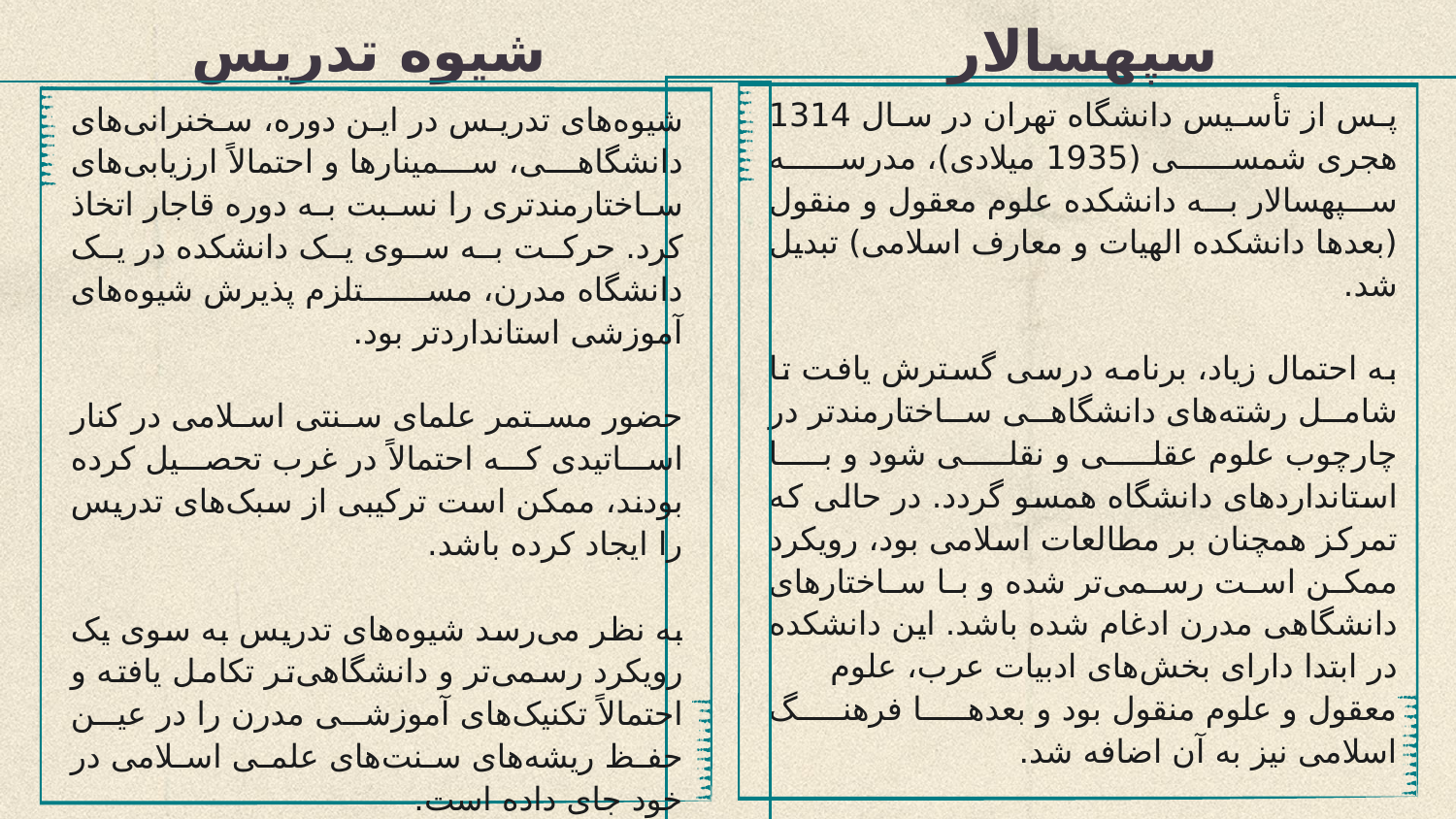

# شیوه تدریس
سپهسالار
| پس از تأسیس دانشگاه تهران در سال 1314 هجری شمسی (1935 میلادی)، مدرسه سپهسالار به دانشکده علوم معقول و منقول (بعدها دانشکده الهیات و معارف اسلامی) تبدیل شد. به احتمال زیاد، برنامه درسی گسترش یافت تا شامل رشته‌های دانشگاهی ساختارمندتر در چارچوب علوم عقلی و نقلی شود و با استانداردهای دانشگاه همسو گردد. در حالی که تمرکز همچنان بر مطالعات اسلامی بود، رویکرد ممکن است رسمی‌تر شده و با ساختارهای دانشگاهی مدرن ادغام شده باشد. این دانشکده در ابتدا دارای بخش‌های ادبیات عرب، علوم معقول و علوم منقول بود و بعدها فرهنگ اسلامی نیز به آن اضافه شد. به نظر می‌رسد ادغام در دانشگاه تهران نقطه عطفی برای مدرسه سپهسالار بود و آن را از یک مسجد-مدرسه سنتی به یک دانشکده دانشگاهی مدرن تبدیل کرد، در حالی که تمرکز خود را بر مطالعات اسلامی حفظ کرد. |
| --- |
| شیوه‌های تدریس در این دوره، سخنرانی‌های دانشگاهی، سمینارها و احتمالاً ارزیابی‌های ساختارمندتری را نسبت به دوره قاجار اتخاذ کرد. حرکت به سوی یک دانشکده در یک دانشگاه مدرن، مستلزم پذیرش شیوه‌های آموزشی استانداردتر بود. حضور مستمر علمای سنتی اسلامی در کنار اساتیدی که احتمالاً در غرب تحصیل کرده بودند، ممکن است ترکیبی از سبک‌های تدریس را ایجاد کرده باشد. به نظر می‌رسد شیوه‌های تدریس به سوی یک رویکرد رسمی‌تر و دانشگاهی‌تر تکامل یافته و احتمالاً تکنیک‌های آموزشی مدرن را در عین حفظ ریشه‌های سنت‌های علمی اسلامی در خود جای داده است. |
| --- |